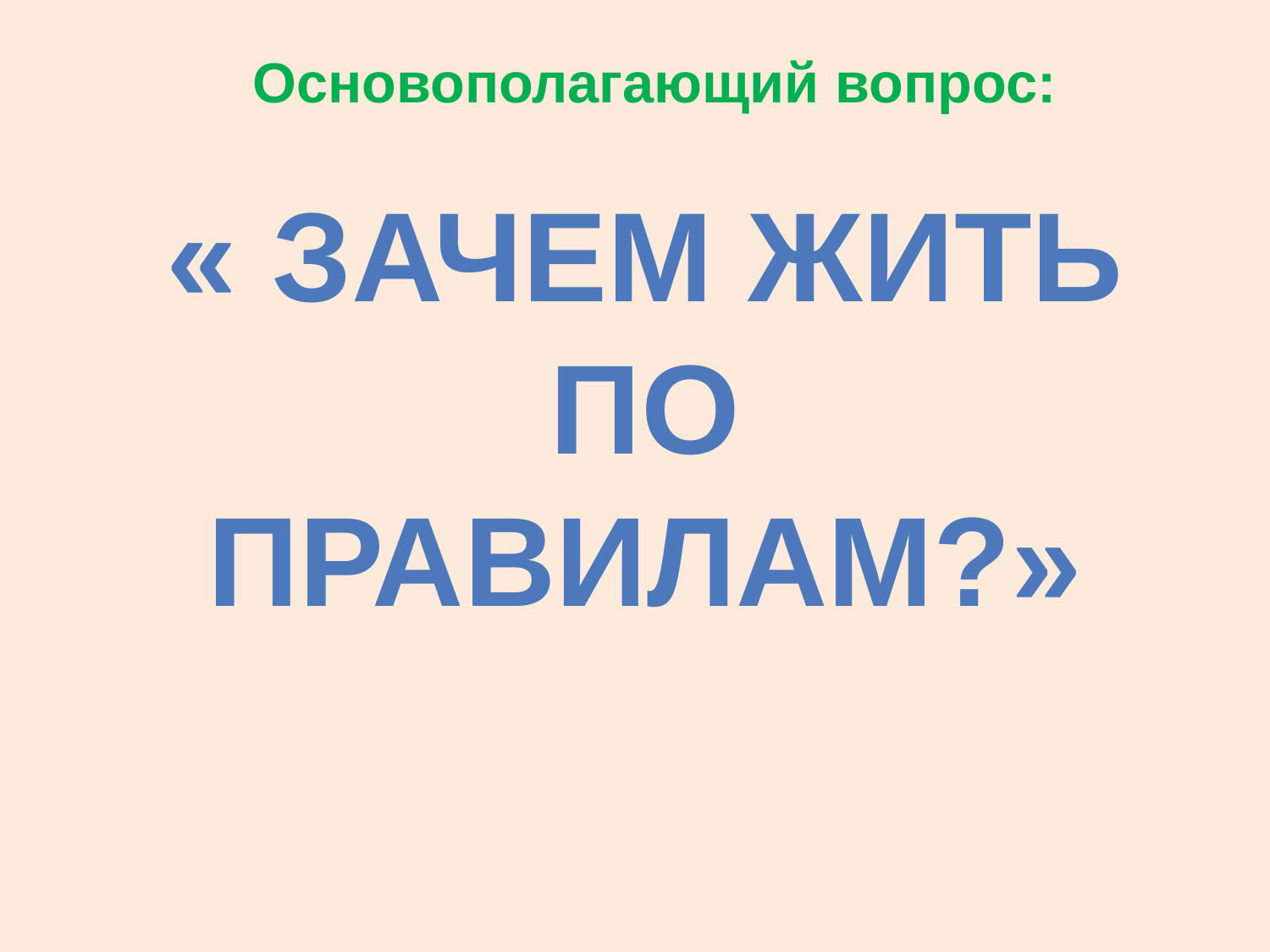

Основополагающий вопрос:
« Зачем жить по правилам?»